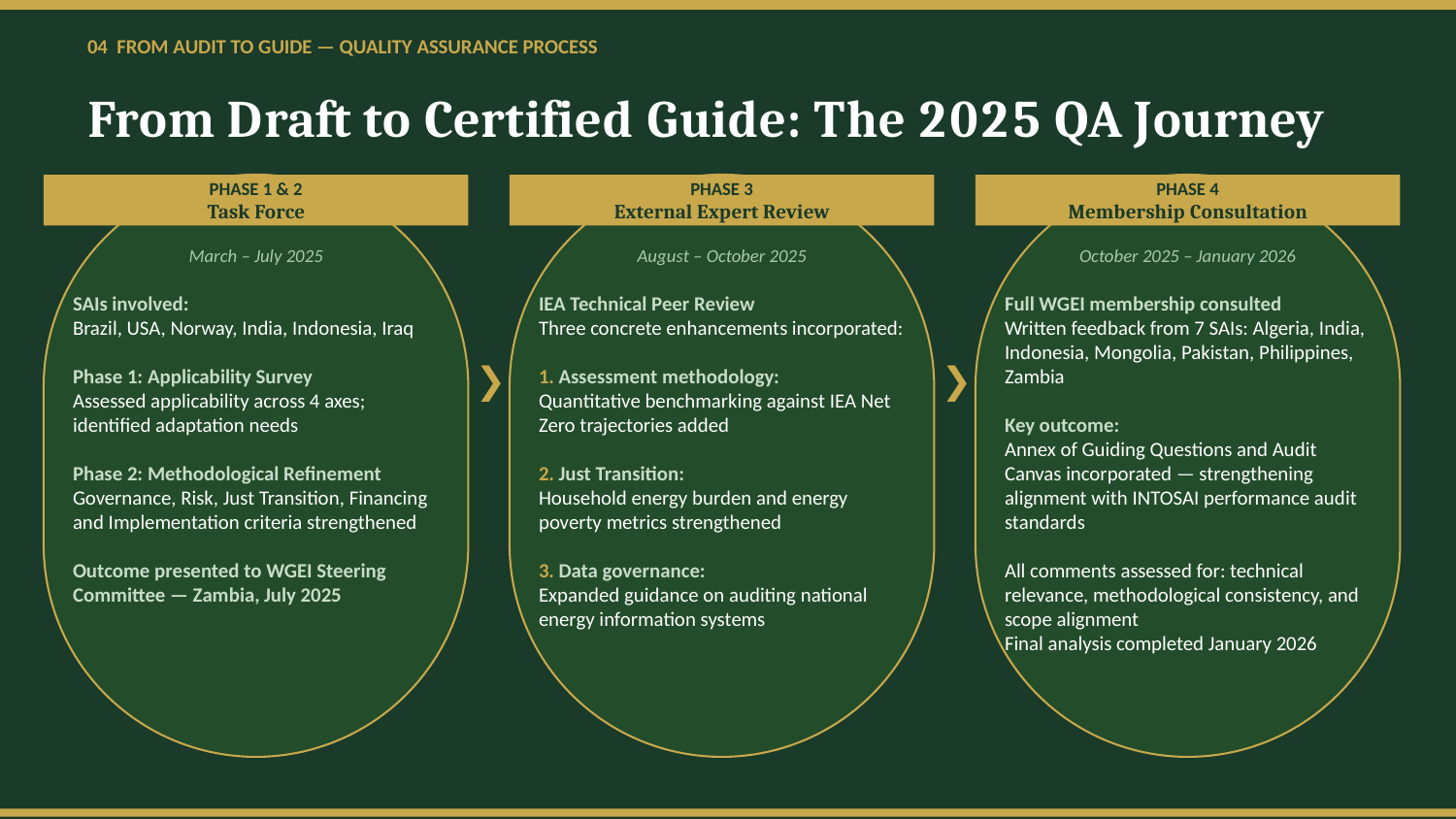

04  FROM AUDIT TO GUIDE — QUALITY ASSURANCE PROCESS
From Draft to Certified Guide: The 2025 QA Journey

PHASE 1 & 2
Task Force

PHASE 3
External Expert Review

PHASE 4
Membership Consultation
March – July 2025
August – October 2025
October 2025 – January 2026
SAIs involved:
Brazil, USA, Norway, India, Indonesia, Iraq

Phase 1: Applicability Survey
Assessed applicability across 4 axes; identified adaptation needs

Phase 2: Methodological Refinement
Governance, Risk, Just Transition, Financing and Implementation criteria strengthened

Outcome presented to WGEI Steering Committee — Zambia, July 2025
IEA Technical Peer Review
Three concrete enhancements incorporated:

1. Assessment methodology:
Quantitative benchmarking against IEA Net Zero trajectories added

2. Just Transition:
Household energy burden and energy poverty metrics strengthened

3. Data governance:
Expanded guidance on auditing national energy information systems
Full WGEI membership consulted
Written feedback from 7 SAIs: Algeria, India, Indonesia, Mongolia, Pakistan, Philippines, Zambia

Key outcome:
Annex of Guiding Questions and Audit Canvas incorporated — strengthening alignment with INTOSAI performance audit standards

All comments assessed for: technical relevance, methodological consistency, and scope alignment
Final analysis completed January 2026
❯
❯